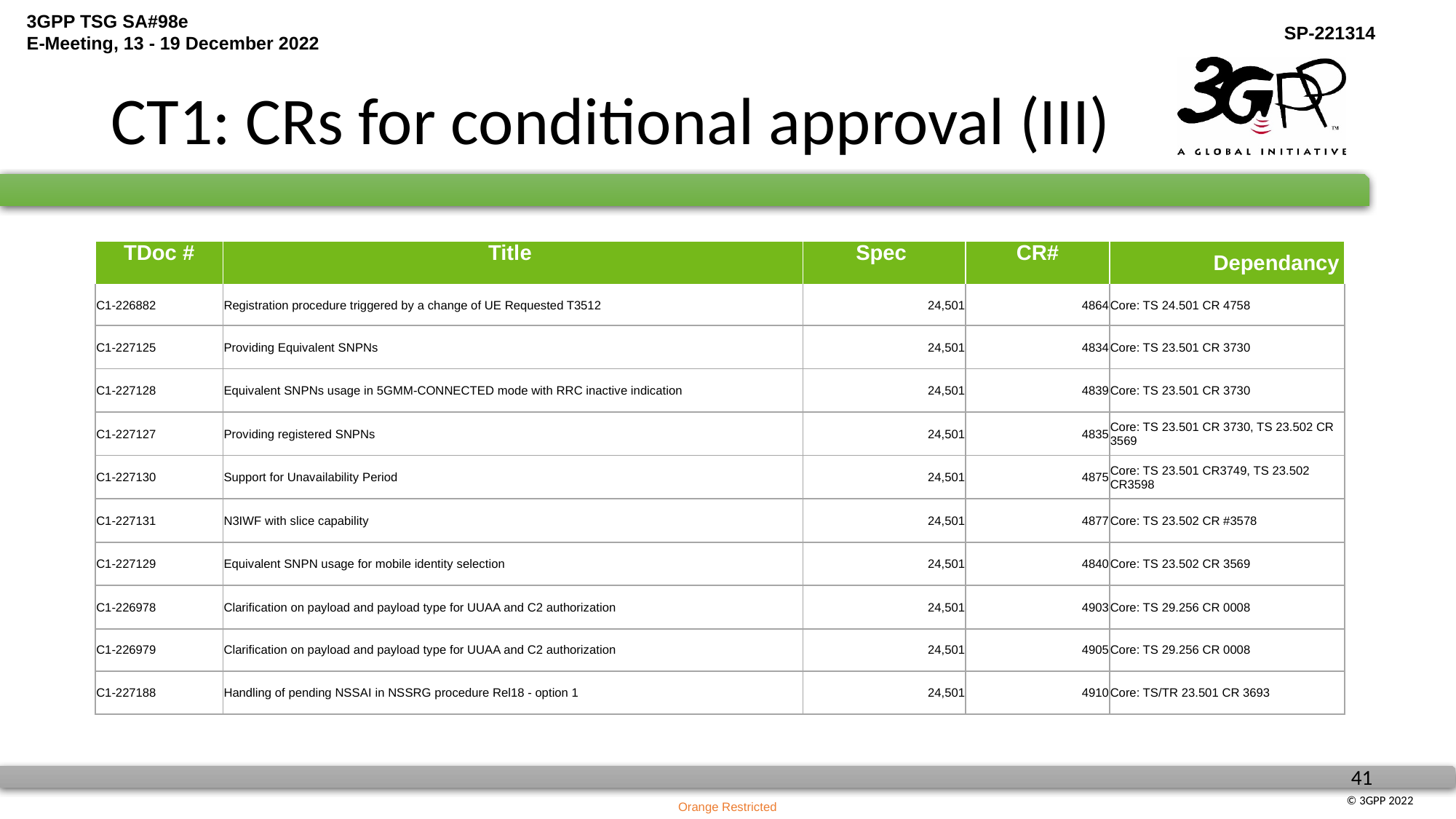

# CT1: CRs for conditional approval (III)
| TDoc # | Title | Spec | CR# | Dependancy |
| --- | --- | --- | --- | --- |
| C1-226882 | Registration procedure triggered by a change of UE Requested T3512 | 24,501 | 4864 | Core: TS 24.501 CR 4758 |
| C1-227125 | Providing Equivalent SNPNs | 24,501 | 4834 | Core: TS 23.501 CR 3730 |
| C1-227128 | Equivalent SNPNs usage in 5GMM-CONNECTED mode with RRC inactive indication | 24,501 | 4839 | Core: TS 23.501 CR 3730 |
| C1-227127 | Providing registered SNPNs | 24,501 | 4835 | Core: TS 23.501 CR 3730, TS 23.502 CR 3569 |
| C1-227130 | Support for Unavailability Period | 24,501 | 4875 | Core: TS 23.501 CR3749, TS 23.502 CR3598 |
| C1-227131 | N3IWF with slice capability | 24,501 | 4877 | Core: TS 23.502 CR #3578 |
| C1-227129 | Equivalent SNPN usage for mobile identity selection | 24,501 | 4840 | Core: TS 23.502 CR 3569 |
| C1-226978 | Clarification on payload and payload type for UUAA and C2 authorization | 24,501 | 4903 | Core: TS 29.256 CR 0008 |
| C1-226979 | Clarification on payload and payload type for UUAA and C2 authorization | 24,501 | 4905 | Core: TS 29.256 CR 0008 |
| C1-227188 | Handling of pending NSSAI in NSSRG procedure Rel18 - option 1 | 24,501 | 4910 | Core: TS/TR 23.501 CR 3693 |